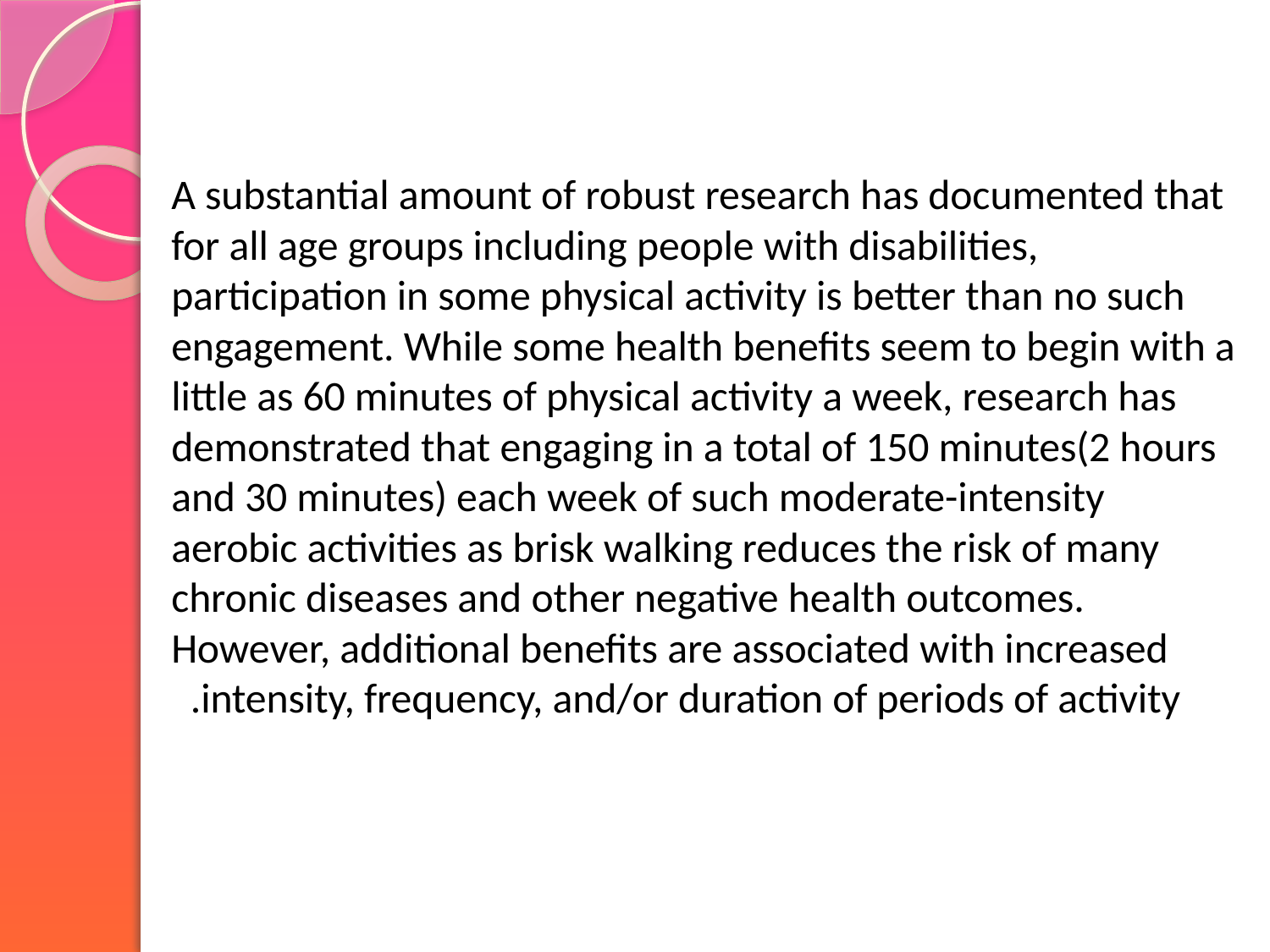

A substantial amount of robust research has documented that for all age groups including people with disabilities, participation in some physical activity is better than no such engagement. While some health benefits seem to begin with a little as 60 minutes of physical activity a week, research has demonstrated that engaging in a total of 150 minutes(2 hours and 30 minutes) each week of such moderate-intensity aerobic activities as brisk walking reduces the risk of many chronic diseases and other negative health outcomes. However, additional benefits are associated with increased intensity, frequency, and/or duration of periods of activity.